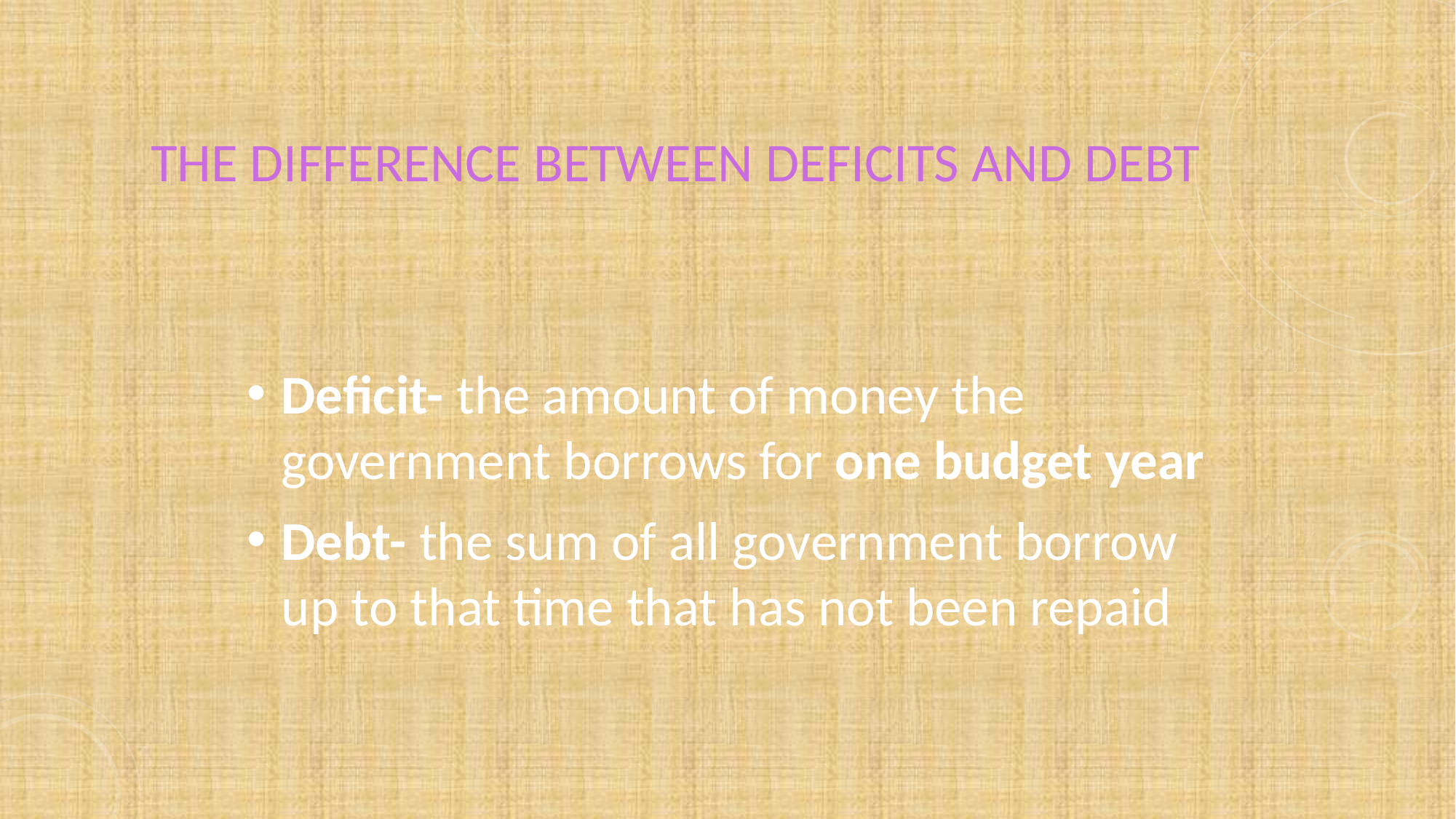

# The difference between DEFICITS and DEBT
Deficit- the amount of money the government borrows for one budget year
Debt- the sum of all government borrow up to that time that has not been repaid